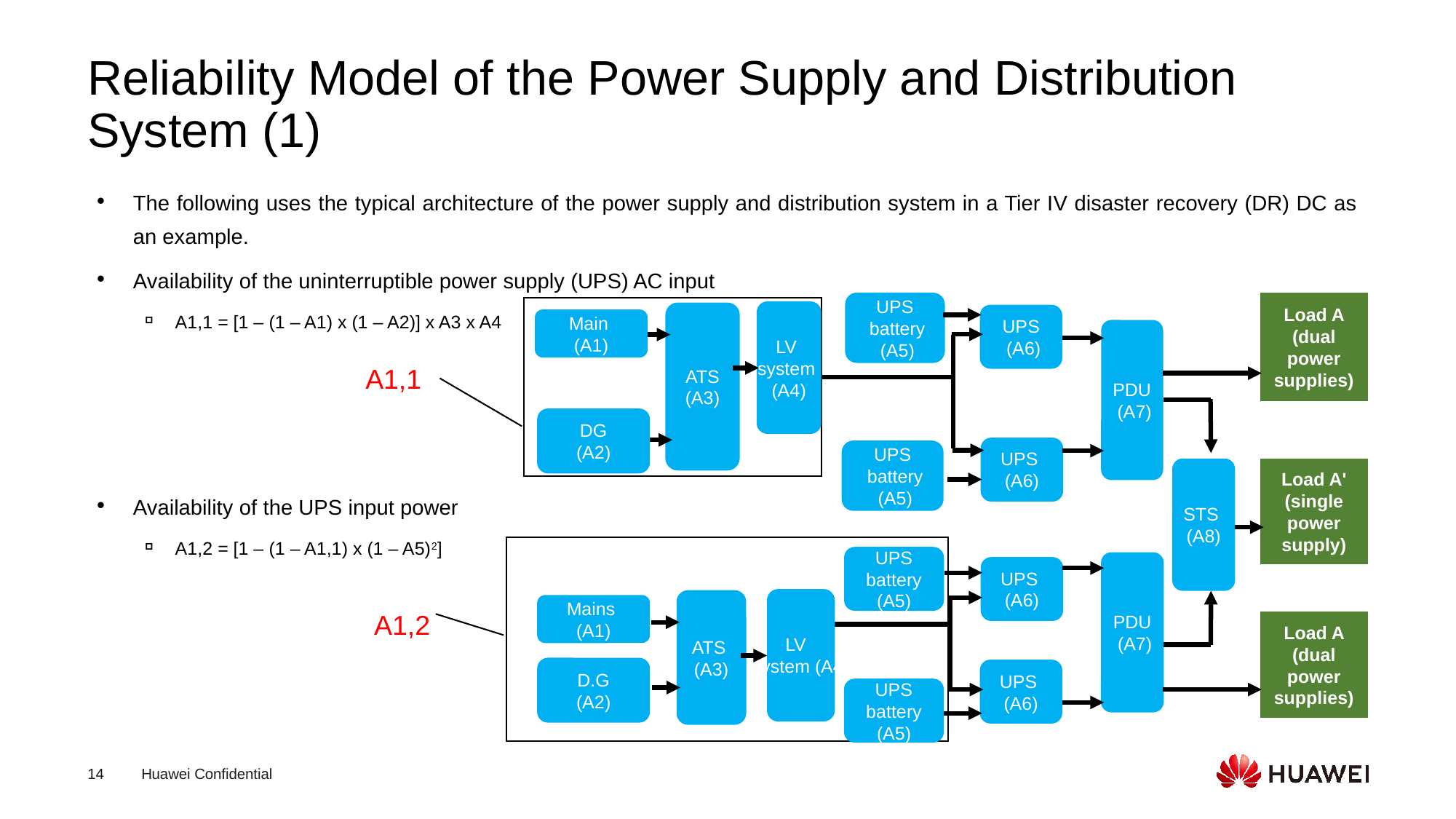

# Reliability Model of the Power Supply and Distribution System (1)
The following uses the typical architecture of the power supply and distribution system in a Tier IV disaster recovery (DR) DC as an example.
Availability of the uninterruptible power supply (UPS) AC input
A1,1 = [1 – (1 – A1) x (1 – A2)] x A3 x A4

Availability of the UPS input power
A1,2 = [1 – (1 – A1,1) x (1 – A5)2]

UPS
 battery
 (A5)
Load A (dual power supplies)
LV
system
(A4)
ATS
(A3)
UPS
 (A6)
Main
(A1)
PDU
 (A7)
DG
(A2)
UPS
(A6)
UPS
 battery
 (A5)
STS
(A8)
Load A' (single power supply)
UPS battery (A5)
PDU
 (A7)
UPS
(A6)
LV
system (A4)
ATS
(A3)
Mains
(A1)
Load A (dual power supplies)
D.G
(A2)
UPS
(A6)
UPS battery (A5)

A1,1

A1,2